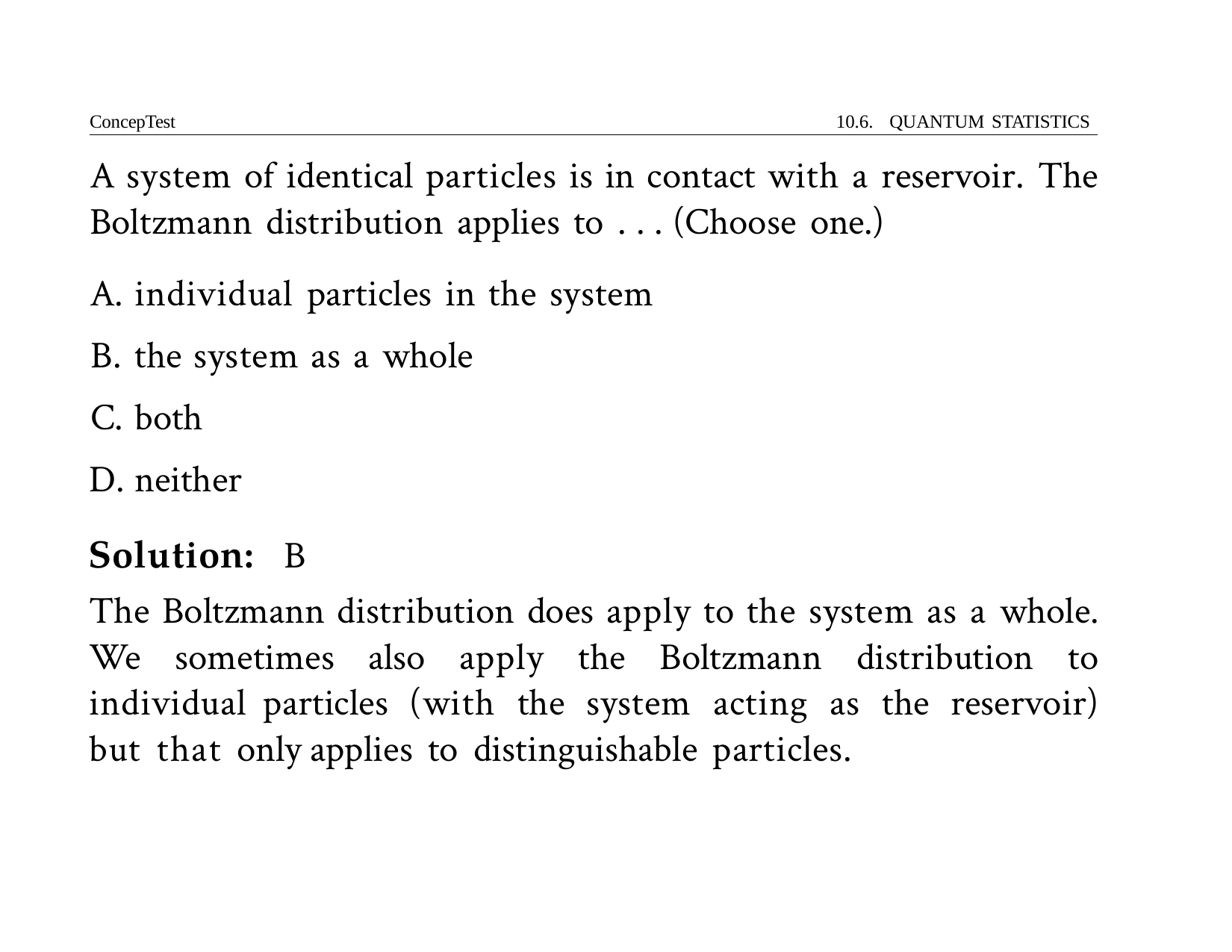

ConcepTest	10.6.  QUANTUM STATISTICS

# A system of identical particles is in contact with a reservoir.	The Boltzmann distribution applies to . . . (Choose one.)
individual particles in the system
the system as a whole
both
neither
Solution:  B
The Boltzmann distribution does apply to the system as a whole. We sometimes also apply the Boltzmann distribution to individual particles (with the system acting as the reservoir) but that only applies to distinguishable particles.